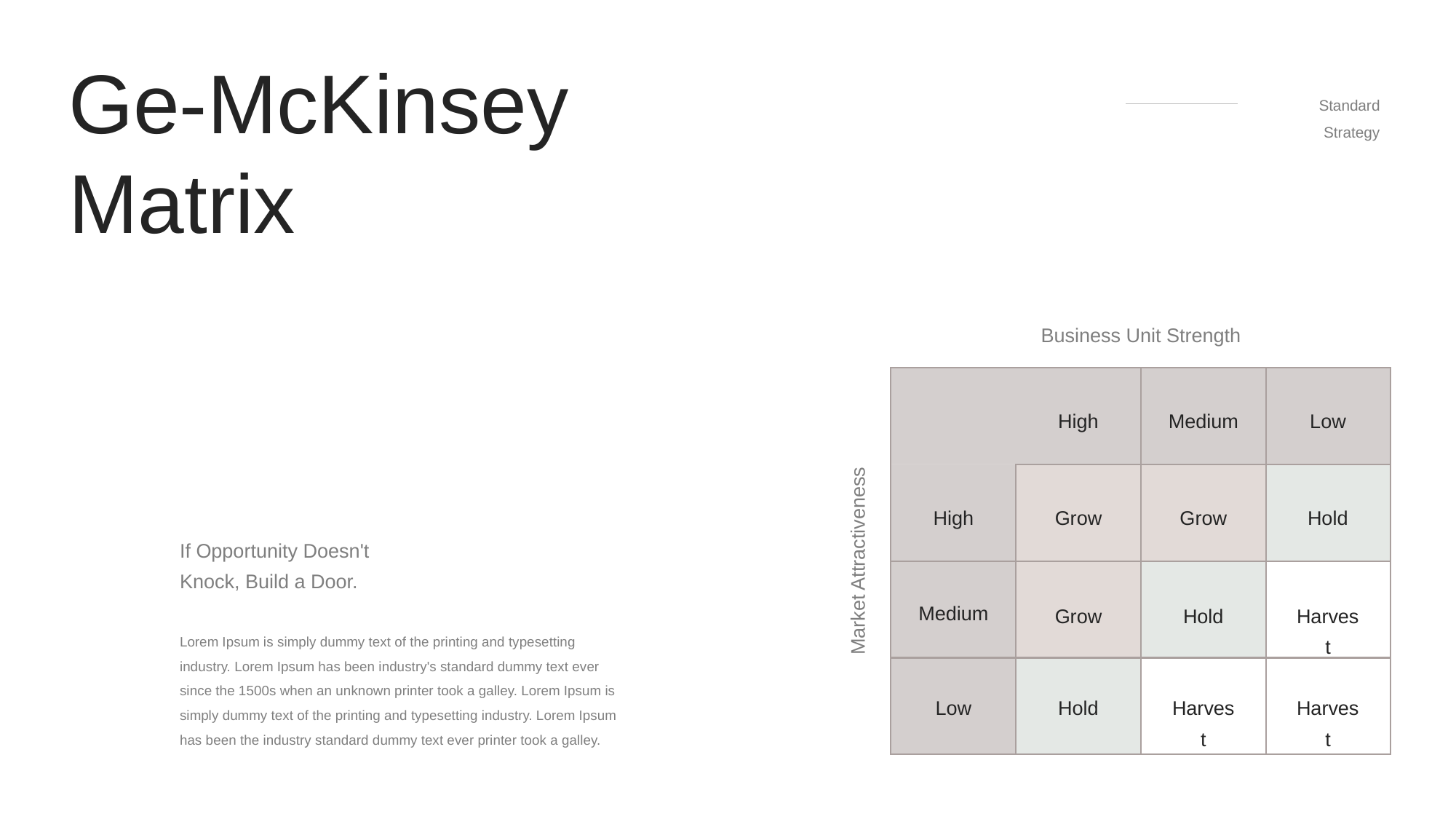

Ge-McKinsey Matrix
Standard Strategy
Business Unit Strength

High
Medium
Low

High
Grow
Grow
Hold
If Opportunity Doesn't Knock, Build a Door.
Market Attractiveness

Medium
Grow
Hold
Harvest
Lorem Ipsum is simply dummy text of the printing and typesetting industry. Lorem Ipsum has been industry's standard dummy text ever since the 1500s when an unknown printer took a galley. Lorem Ipsum is simply dummy text of the printing and typesetting industry. Lorem Ipsum has been the industry standard dummy text ever printer took a galley.

Low
Hold
Harvest
Harvest